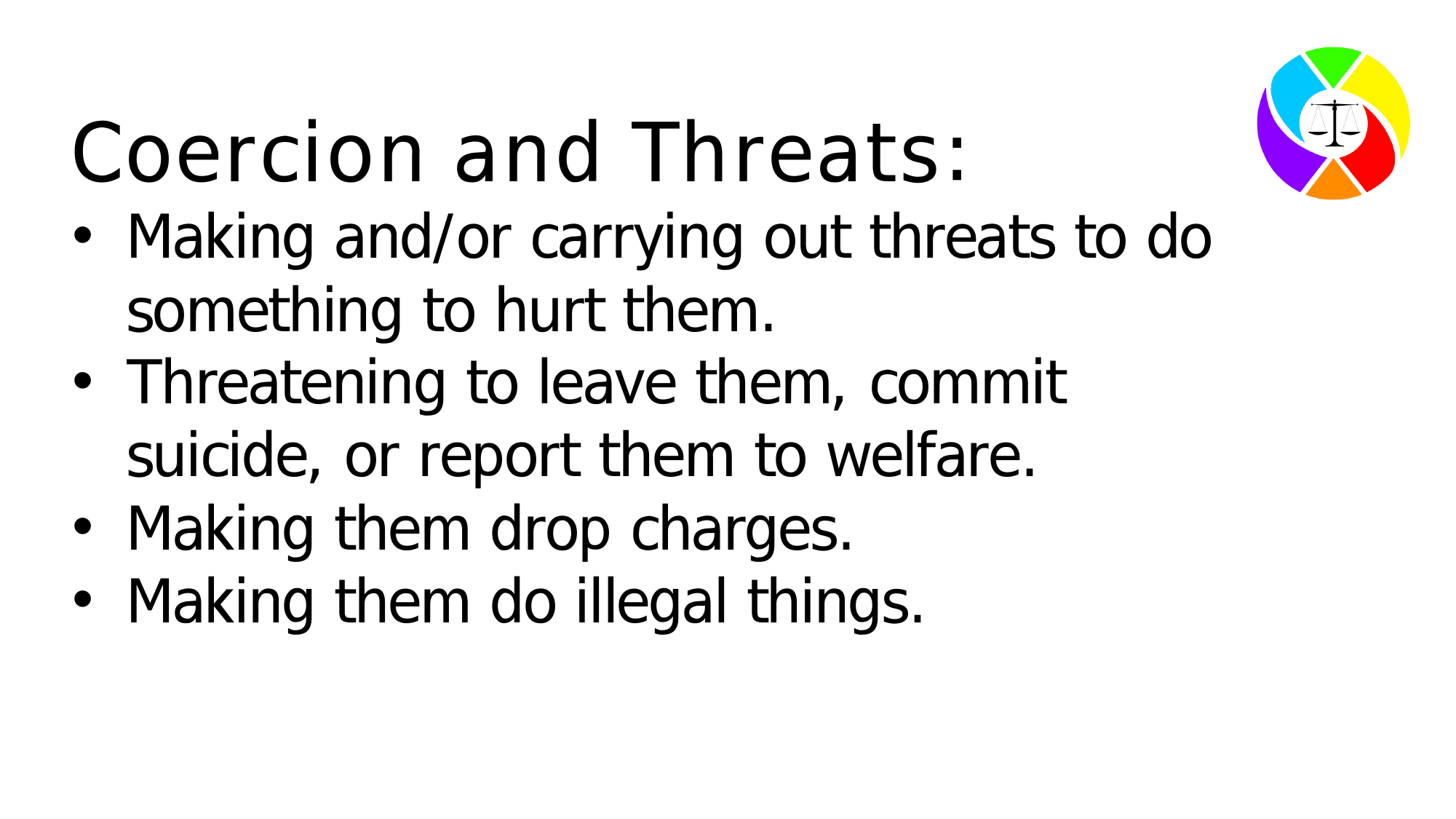

Coercion and Threats:
Making and/or carrying out threats to do something to hurt them.
Threatening to leave them, commit suicide, or report them to welfare.
Making them drop charges.
Making them do illegal things.